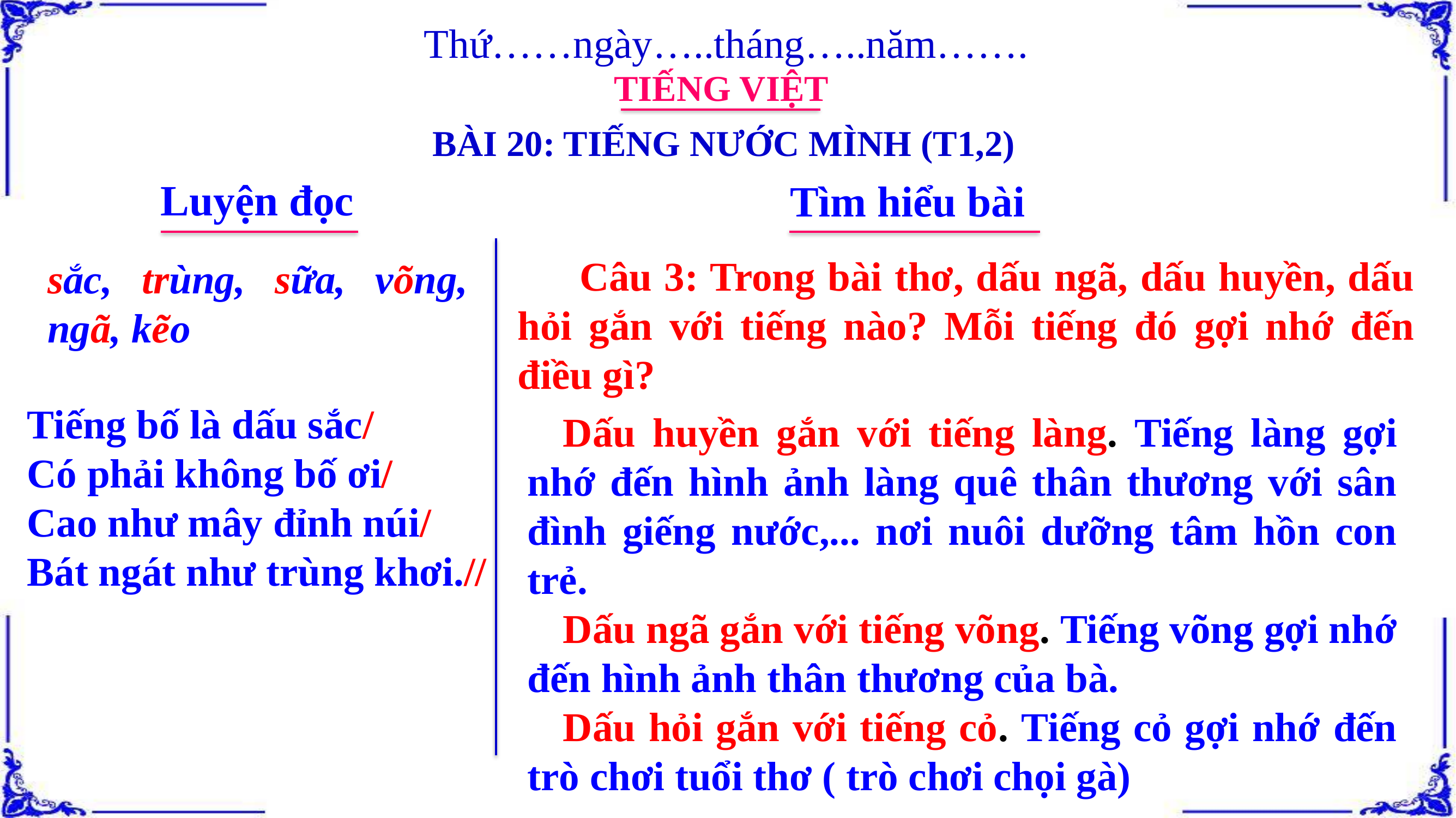

Thứ……ngày…..tháng…..năm…….
TIẾNG VIỆT
BÀI 20: TIẾNG NƯỚC MÌNH (T1,2)
Luyện đọc
Tìm hiểu bài
     Câu 3: Trong bài thơ, dấu ngã, dấu huyền, dấu hỏi gắn với tiếng nào? Mỗi tiếng đó gợi nhớ đến điều gì?
sắc, trùng, sữa, võng, ngã, kẽo
Tiếng bố là dấu sắc/
Có phải không bố ơi/
Cao như mây đỉnh núi/
Bát ngát như trùng khơi.//
Dấu huyền gắn với tiếng làng. Tiếng làng gợi nhớ đến hình ảnh làng quê thân thương với sân đình giếng nước,... nơi nuôi dưỡng tâm hồn con trẻ.
Dấu ngã gắn với tiếng võng. Tiếng võng gợi nhớ đến hình ảnh thân thương của bà.
Dấu hỏi gắn với tiếng cỏ. Tiếng cỏ gợi nhớ đến trò chơi tuổi thơ ( trò chơi chọi gà)